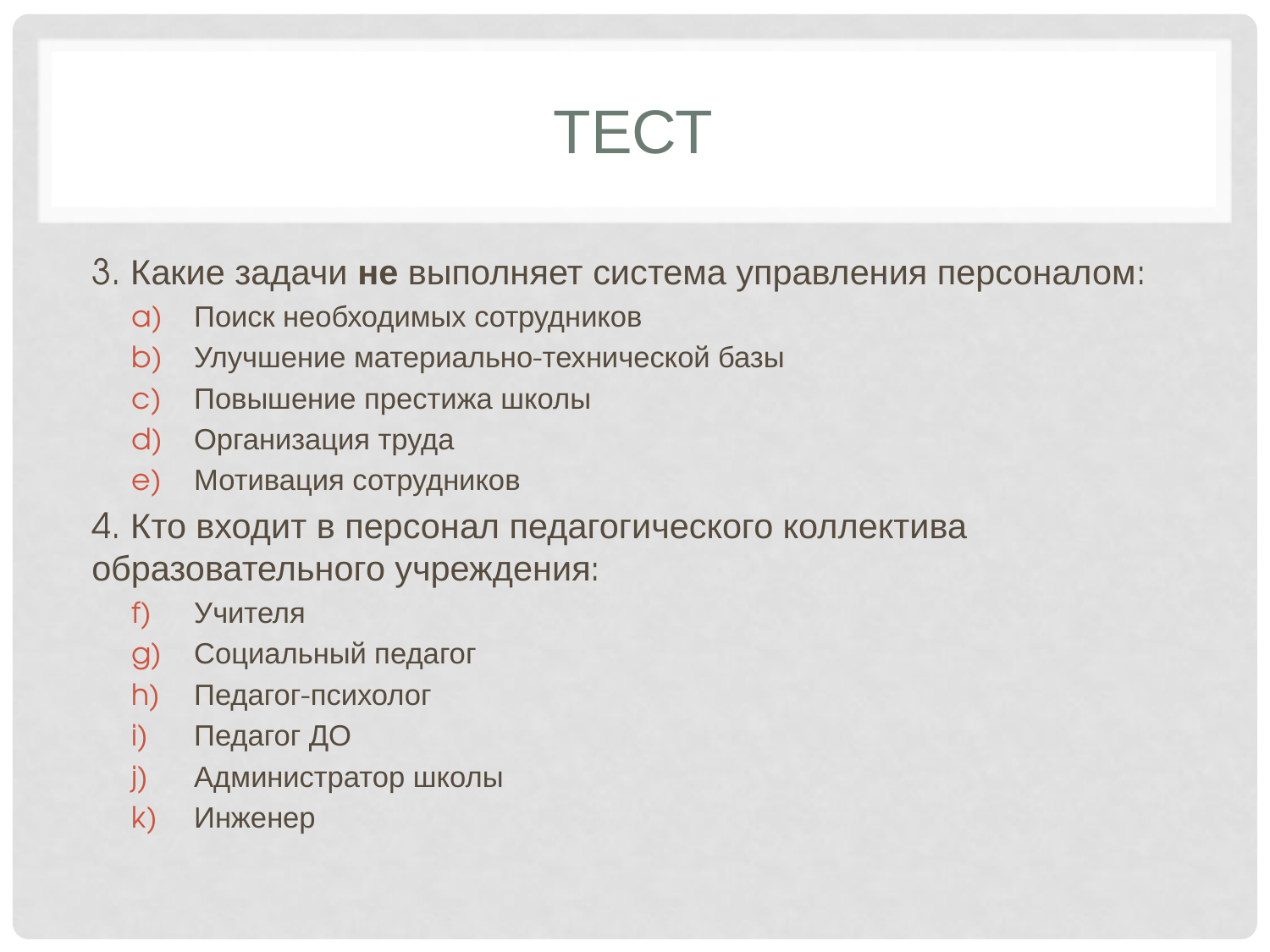

# ТЕСТ
3. Какие задачи не выполняет система управления персоналом:
Поиск необходимых сотрудников
Улучшение материально-технической базы
Повышение престижа школы
Организация труда
Мотивация сотрудников
4. Кто входит в персонал педагогического коллектива образовательного учреждения:
Учителя
Социальный педагог
Педагог-психолог
Педагог ДО
Администратор школы
Инженер